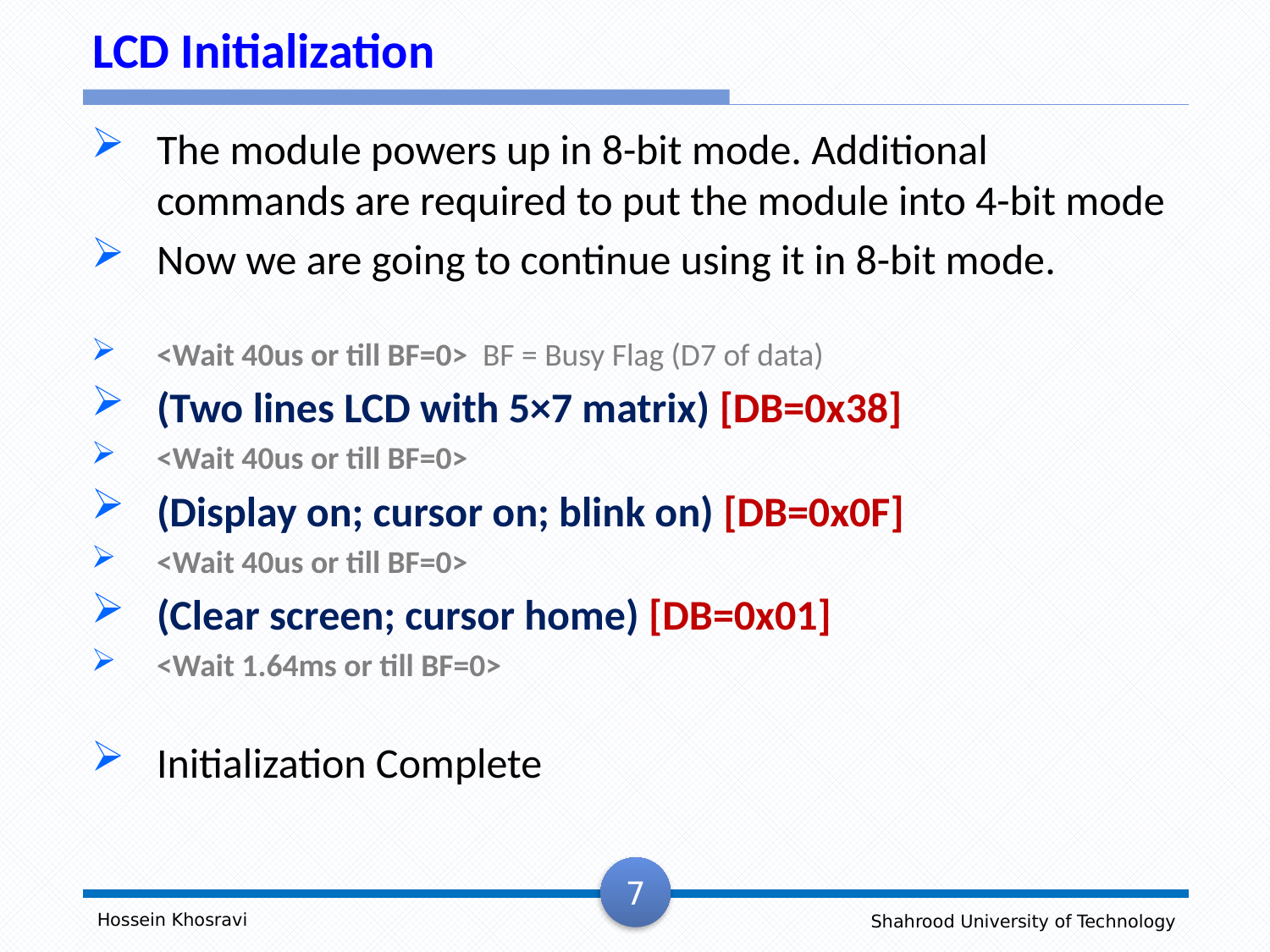

# LCD Initialization
The module powers up in 8-bit mode. Additional commands are required to put the module into 4-bit mode
Now we are going to continue using it in 8-bit mode.

<Wait 40us or till BF=0>  BF = Busy Flag (D7 of data)
(Two lines LCD with 5×7 matrix) [DB=0x38]
<Wait 40us or till BF=0>
(Display on; cursor on; blink on) [DB=0x0F]
<Wait 40us or till BF=0>
(Clear screen; cursor home) [DB=0x01]
<Wait 1.64ms or till BF=0>

Initialization Complete
Hossein Khosravi
Shahrood University of Technology